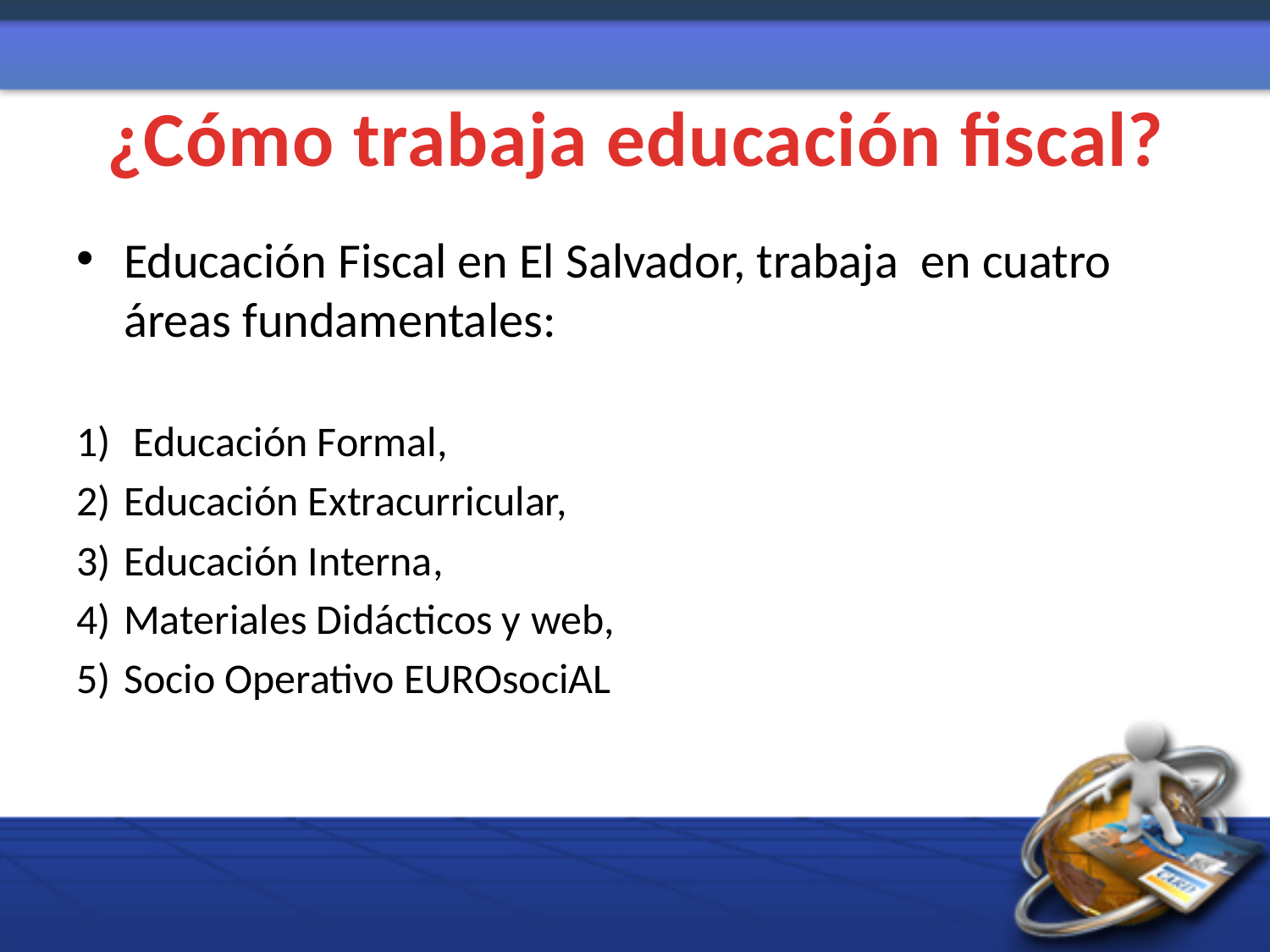

# ¿Cómo trabaja educación fiscal?
Educación Fiscal en El Salvador, trabaja  en cuatro áreas fundamentales:

 Educación Formal,
Educación Extracurricular,
Educación Interna,
Materiales Didácticos y web,
Socio Operativo EUROsociAL